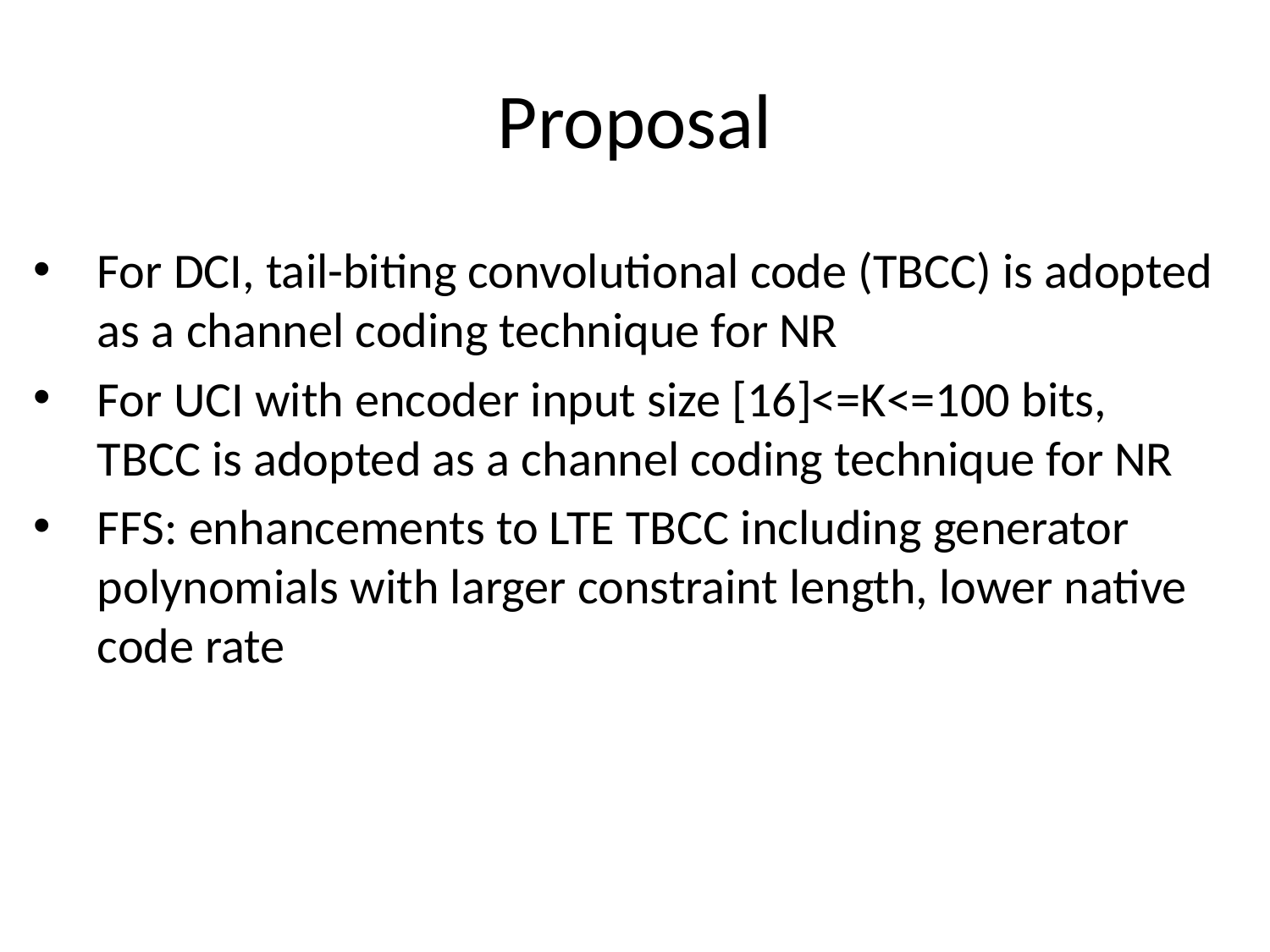

# Proposal
For DCI, tail-biting convolutional code (TBCC) is adopted as a channel coding technique for NR
For UCI with encoder input size [16]<=K<=100 bits, TBCC is adopted as a channel coding technique for NR
FFS: enhancements to LTE TBCC including generator polynomials with larger constraint length, lower native code rate